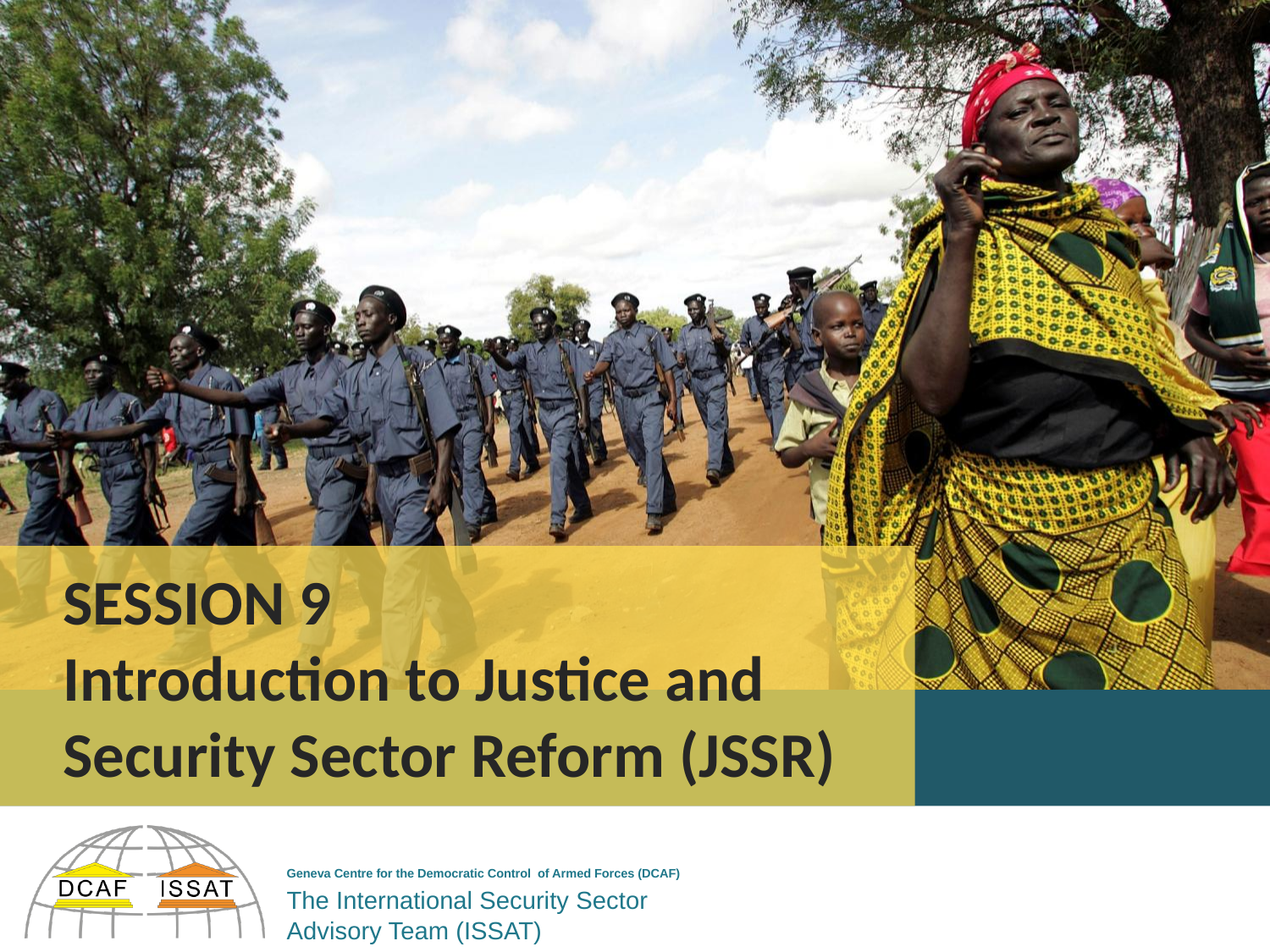

# SESSION 9 Introduction to Justice and Security Sector Reform (JSSR)